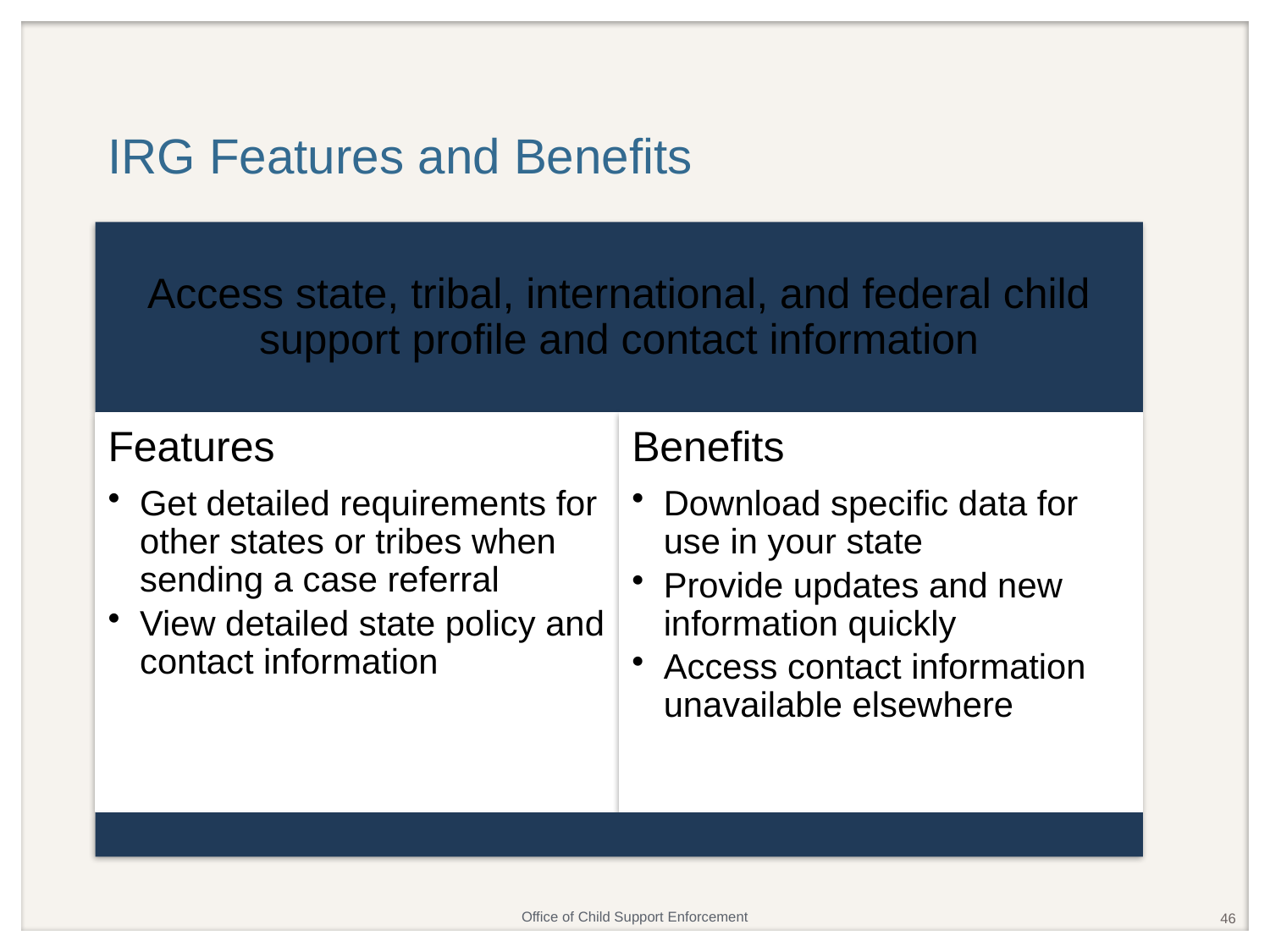

# IRG Features and Benefits
Access state, tribal, international, and federal child support profile and contact information
Features
Get detailed requirements for other states or tribes when sending a case referral
View detailed state policy and contact information
Benefits
Download specific data for use in your state
Provide updates and new information quickly
Access contact information unavailable elsewhere
46